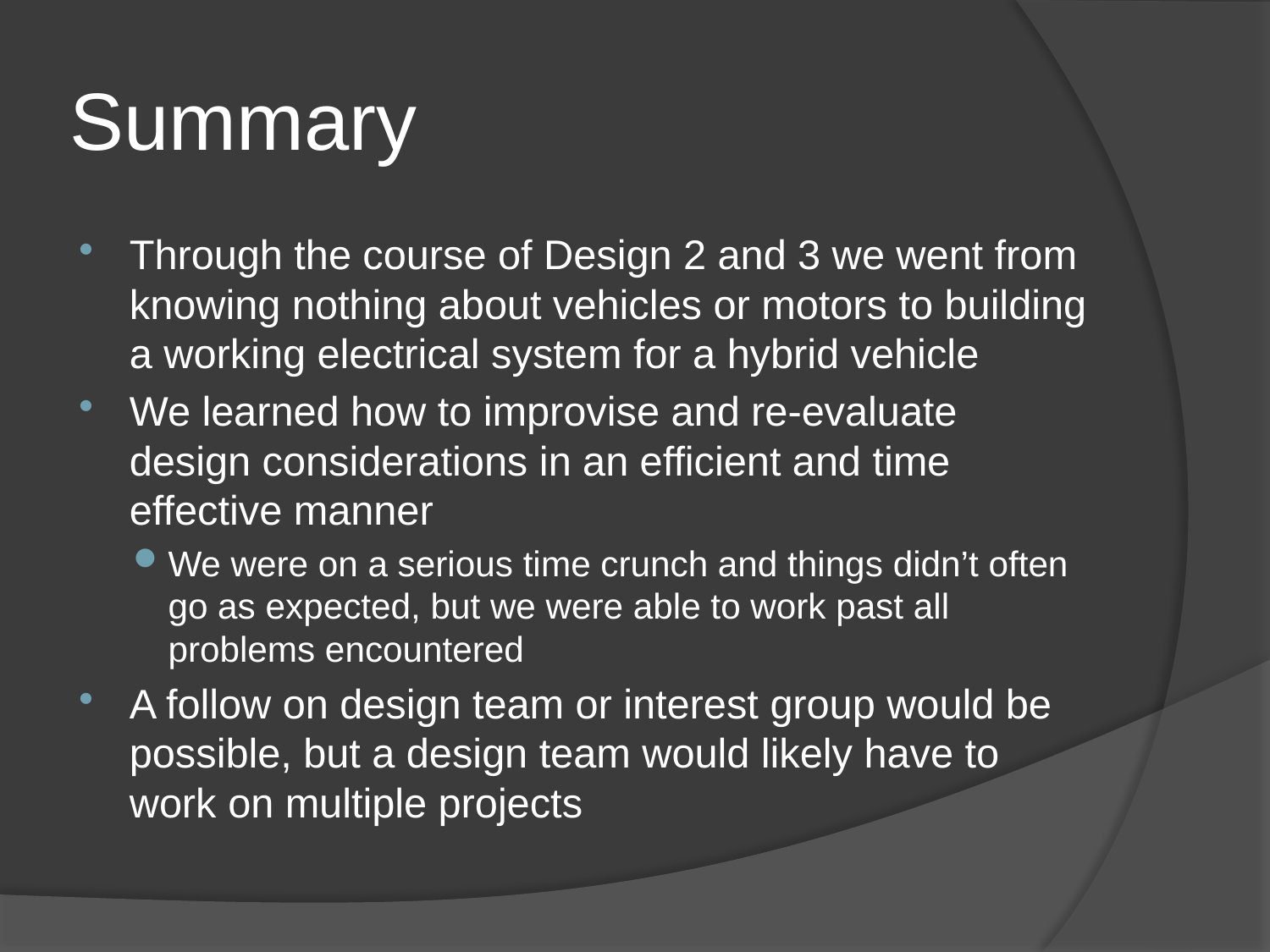

# Summary
Through the course of Design 2 and 3 we went from knowing nothing about vehicles or motors to building a working electrical system for a hybrid vehicle
We learned how to improvise and re-evaluate design considerations in an efficient and time effective manner
We were on a serious time crunch and things didn’t often go as expected, but we were able to work past all problems encountered
A follow on design team or interest group would be possible, but a design team would likely have to work on multiple projects